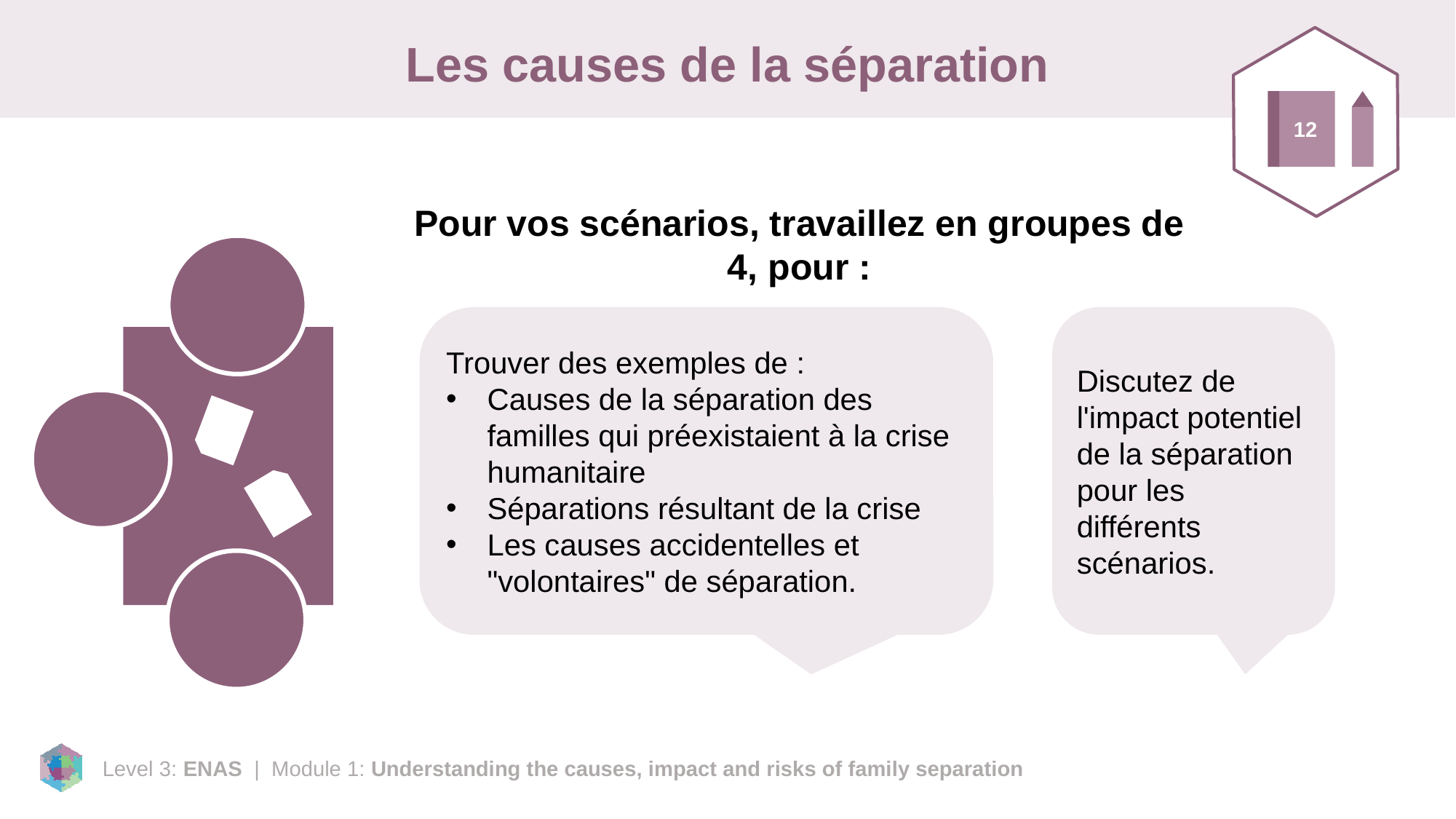

# Les causes de la séparation

12

Pour vos scénarios, travaillez en groupes de 4, pour :
Discutez de l'impact potentiel de la séparation pour les différents scénarios.
Trouver des exemples de :
Causes de la séparation des familles qui préexistaient à la crise humanitaire
Séparations résultant de la crise
Les causes accidentelles et "volontaires" de séparation.